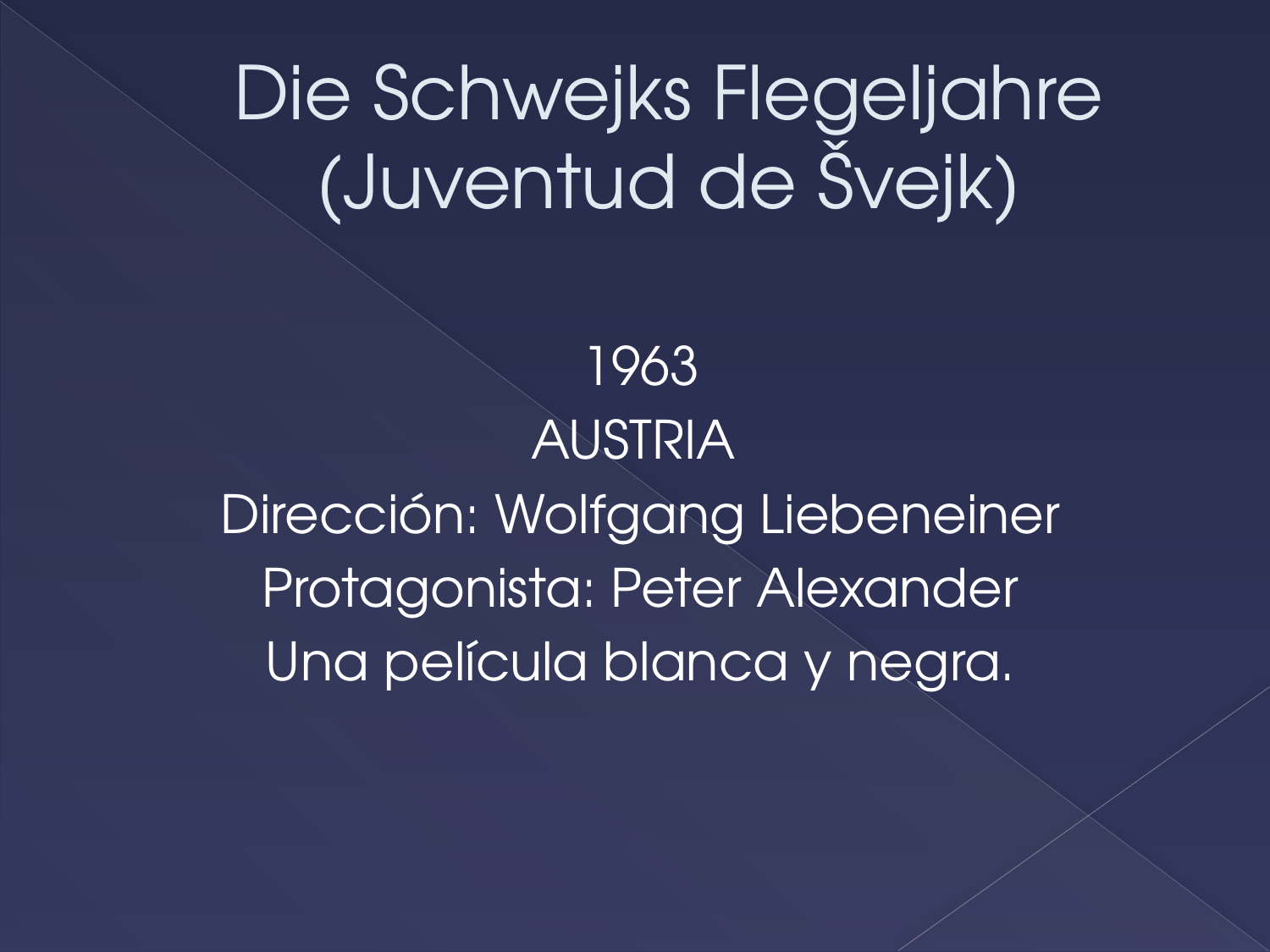

# Die Schwejks Flegeljahre (Juventud de Švejk)
1963
AUSTRIA
Dirección: Wolfgang Liebeneiner
Protagonista: Peter Alexander
Una película blanca y negra.